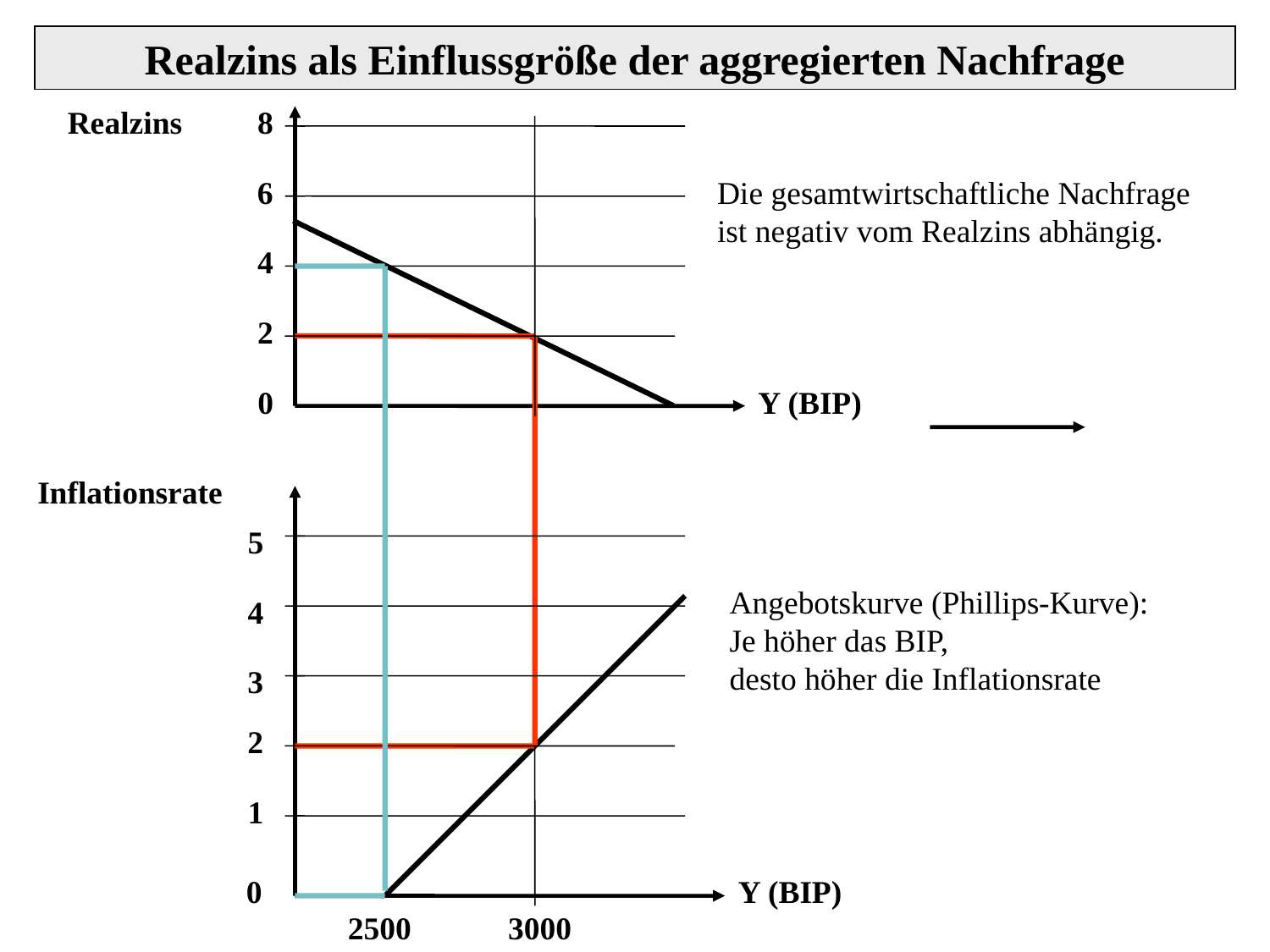

Realzins als Einflussgröße der aggregierten Nachfrage
Realzins
8

6
Die gesamtwirtschaftliche Nachfrage
ist negativ vom Realzins abhängig.

4

2

0
Y (BIP)

Inflationsrate

5

Angebotskurve (Phillips-Kurve):
Je höher das BIP,
desto höher die Inflationsrate
4

3

2

1

Y (BIP)
0

2500
3000